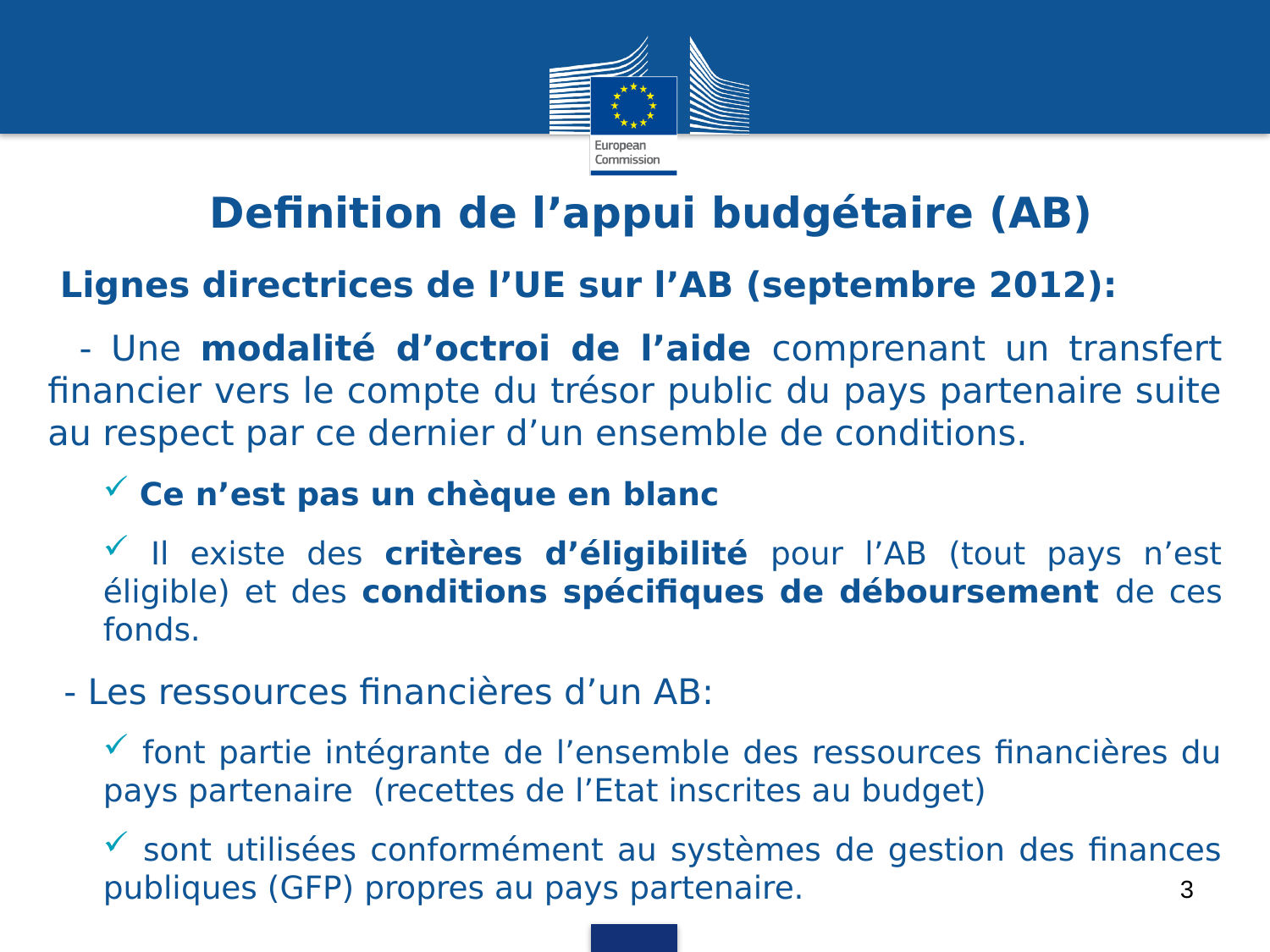

# Definition de l’appui budgétaire (AB)
Lignes directrices de l’UE sur l’AB (septembre 2012):
 - Une modalité d’octroi de l’aide comprenant un transfert financier vers le compte du trésor public du pays partenaire suite au respect par ce dernier d’un ensemble de conditions.
 Ce n’est pas un chèque en blanc
 Il existe des critères d’éligibilité pour l’AB (tout pays n’est éligible) et des conditions spécifiques de déboursement de ces fonds.
- Les ressources financières d’un AB:
 font partie intégrante de l’ensemble des ressources financières du pays partenaire  (recettes de l’Etat inscrites au budget)
 sont utilisées conformément au systèmes de gestion des finances publiques (GFP) propres au pays partenaire.
3